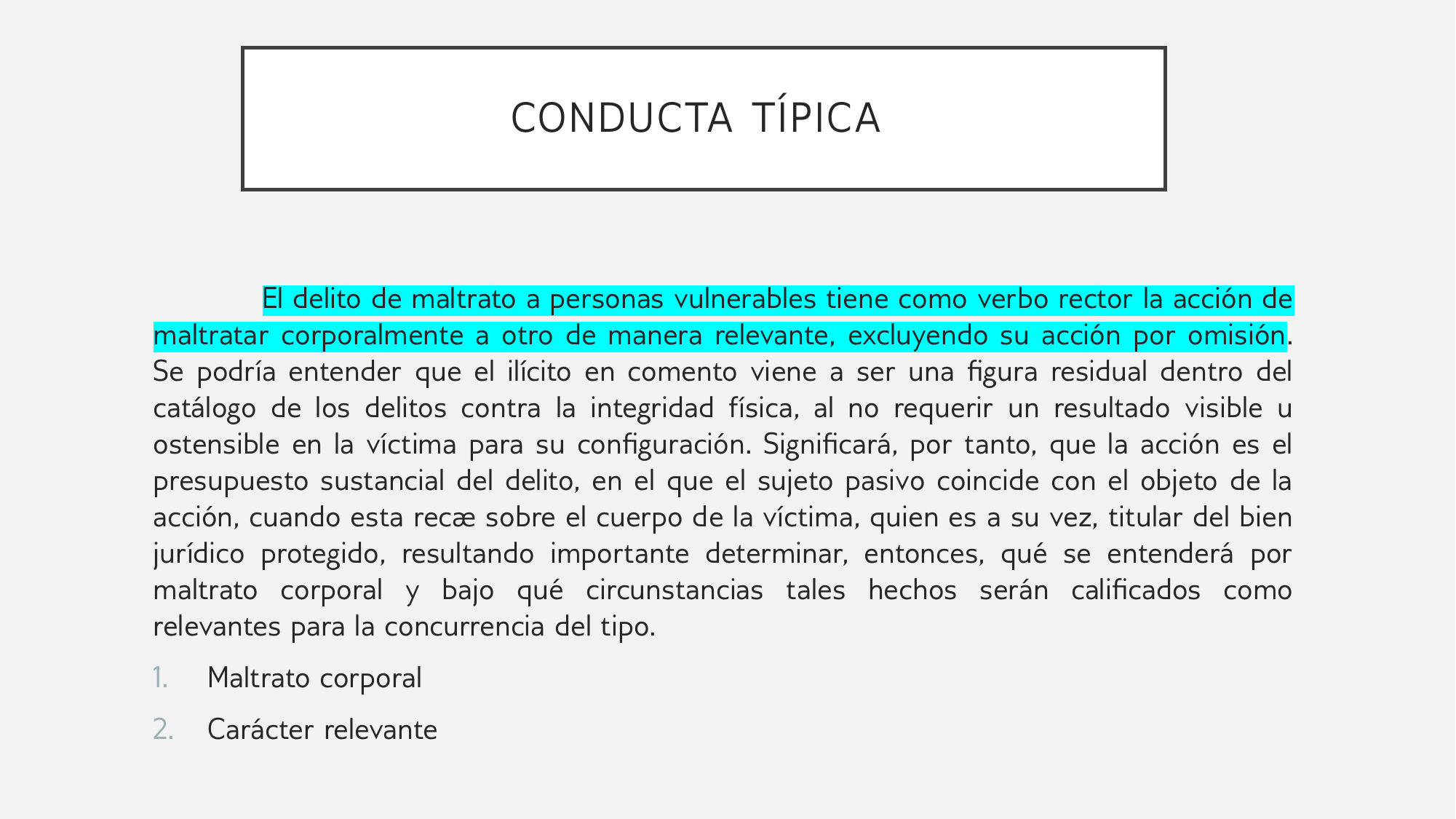

# Conducta típica

	El delito de maltrato a personas vulnerables tiene como verbo rector la acción de maltratar corporalmente a otro de manera relevante, excluyendo su acción por omisión. Se podría entender que el ilícito en comento viene a ser una figura residual dentro del catálogo de los delitos contra la integridad física, al no requerir un resultado visible u ostensible en la víctima para su configuración. Significará, por tanto, que la acción es el presupuesto sustancial del delito, en el que el sujeto pasivo coincide con el objeto de la acción, cuando esta recae sobre el cuerpo de la víctima, quien es a su vez, titular del bien jurídico protegido, resultando importante determinar, entonces, qué se entenderá por maltrato corporal y bajo qué circunstancias tales hechos serán calificados como relevantes para la concurrencia del tipo.
Maltrato corporal
Carácter relevante